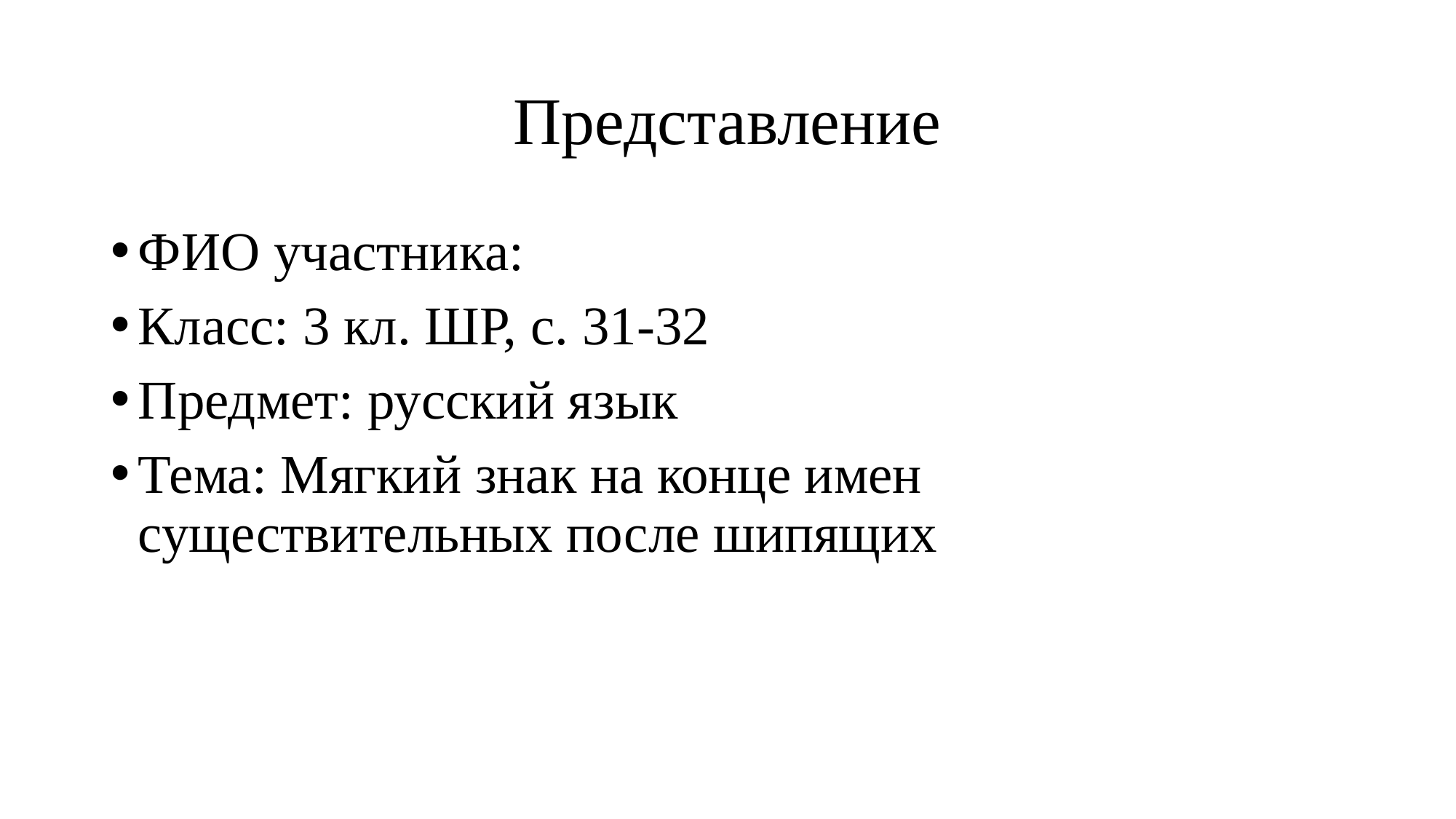

# Представление
ФИО участника:
Класс: 3 кл. ШР, с. 31-32
Предмет: русский язык
Тема: Мягкий знак на конце имен существительных после шипящих